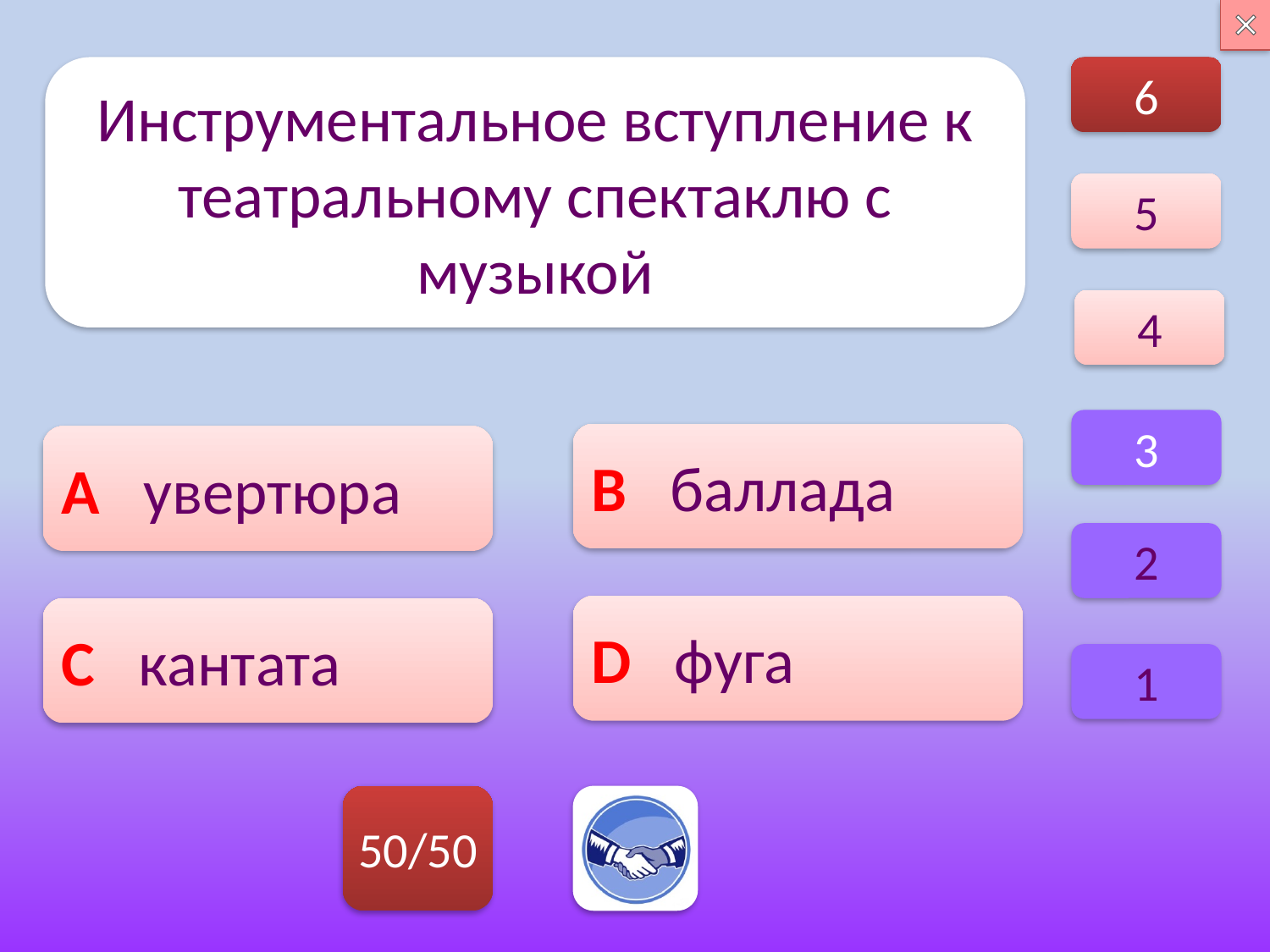

Инструментальное вступление к театральному спектаклю с музыкой
6
5
4
3
В   баллада
А   увертюра
2
D   фуга
C   кантата
1
50/50